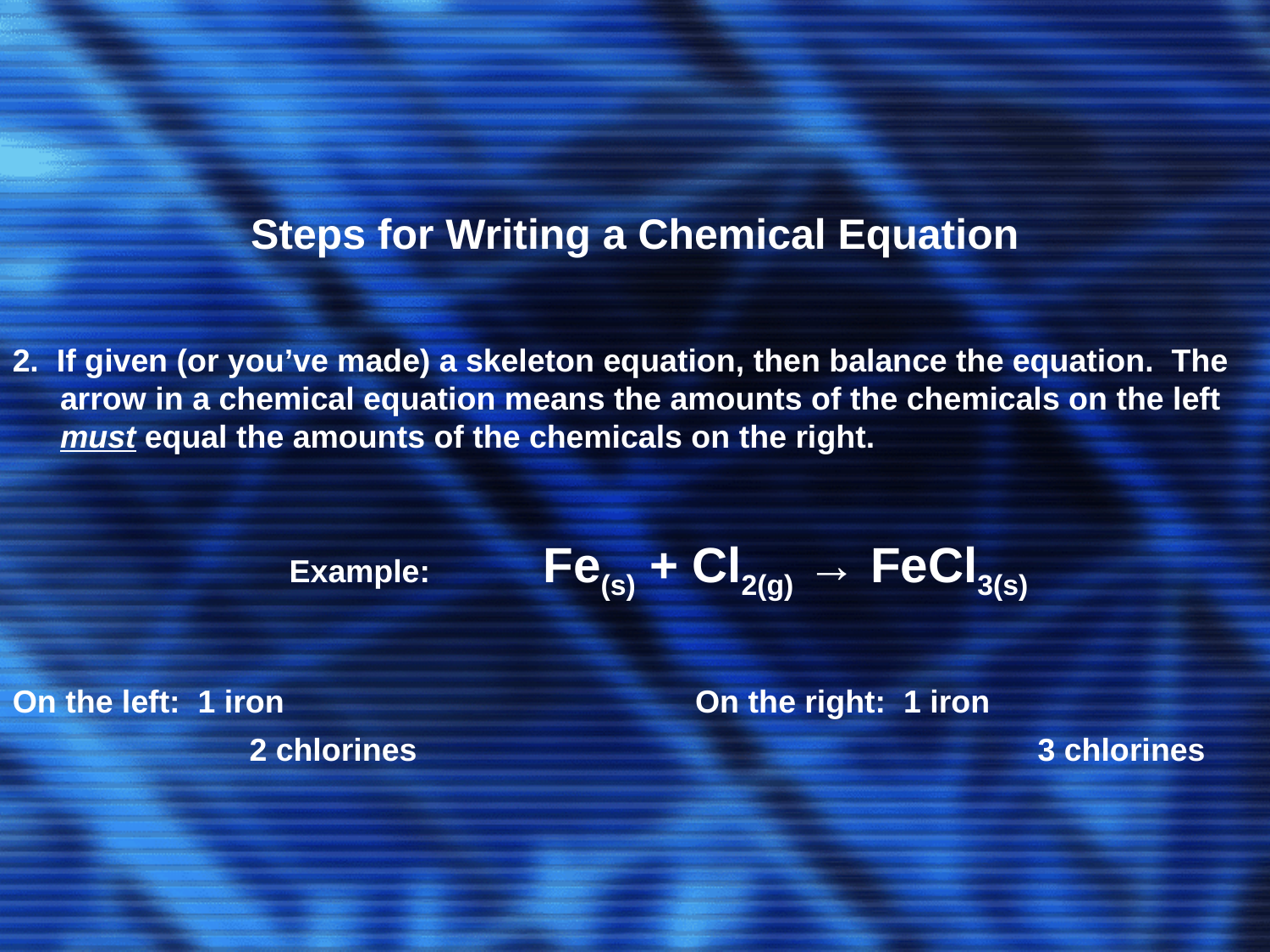

Steps for Writing a Chemical Equation

2.  If given (or you’ve made) a skeleton equation, then balance the equation.  The arrow in a chemical equation means the amounts of the chemicals on the left must equal the amounts of the chemicals on the right.

	Example:	Fe(s) + Cl2(g) → FeCl3(s)

On the left:  1 iron				On the right:  1 iron
		       2 chlorines					          3 chlorines